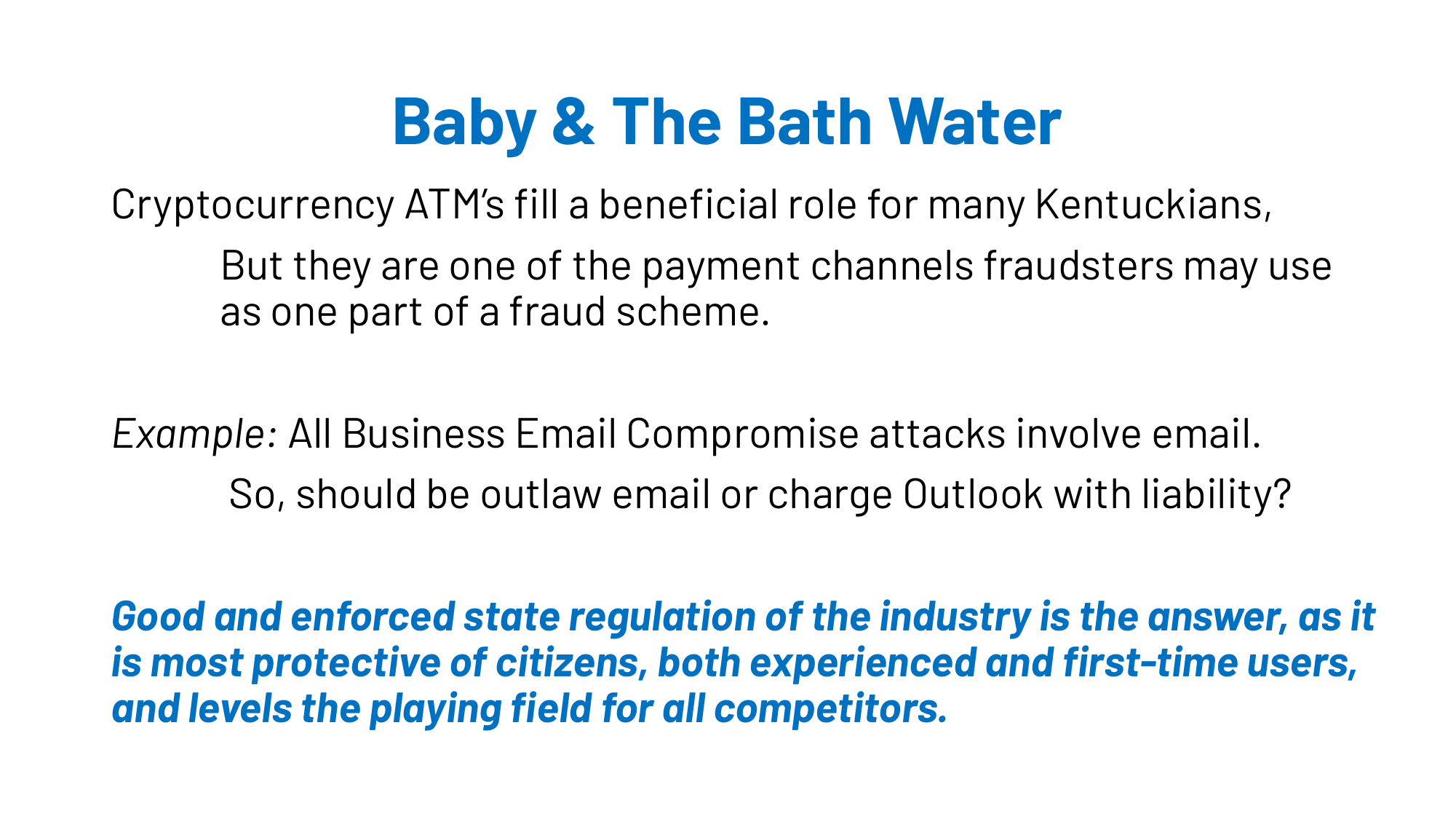

# Baby & The Bath Water
Cryptocurrency ATM’s fill a beneficial role for many Kentuckians,
	But they are one of the payment channels fraudsters may use 	as one part of a fraud scheme.

Example: All Business Email Compromise attacks involve email.
	 So, should be outlaw email or charge Outlook with liability?

Good and enforced state regulation of the industry is the answer, as it is most protective of citizens, both experienced and first-time users,  and levels the playing field for all competitors.